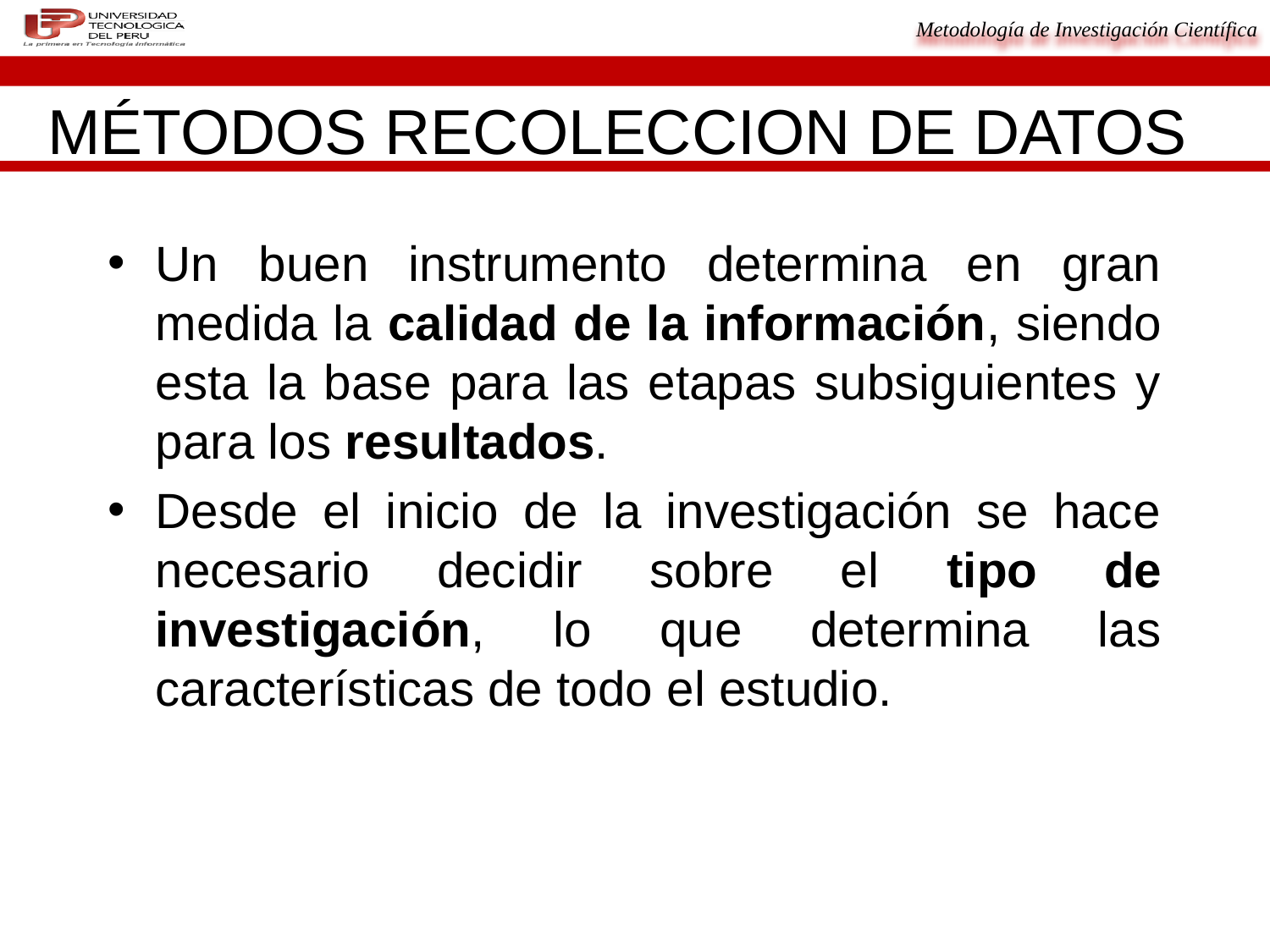

# MÉTODOS RECOLECCION DE DATOS
Un buen instrumento determina en gran medida la calidad de la información, siendo esta la base para las etapas subsiguientes y para los resultados.
Desde el inicio de la investigación se hace necesario decidir sobre el tipo de investigación, lo que determina las características de todo el estudio.